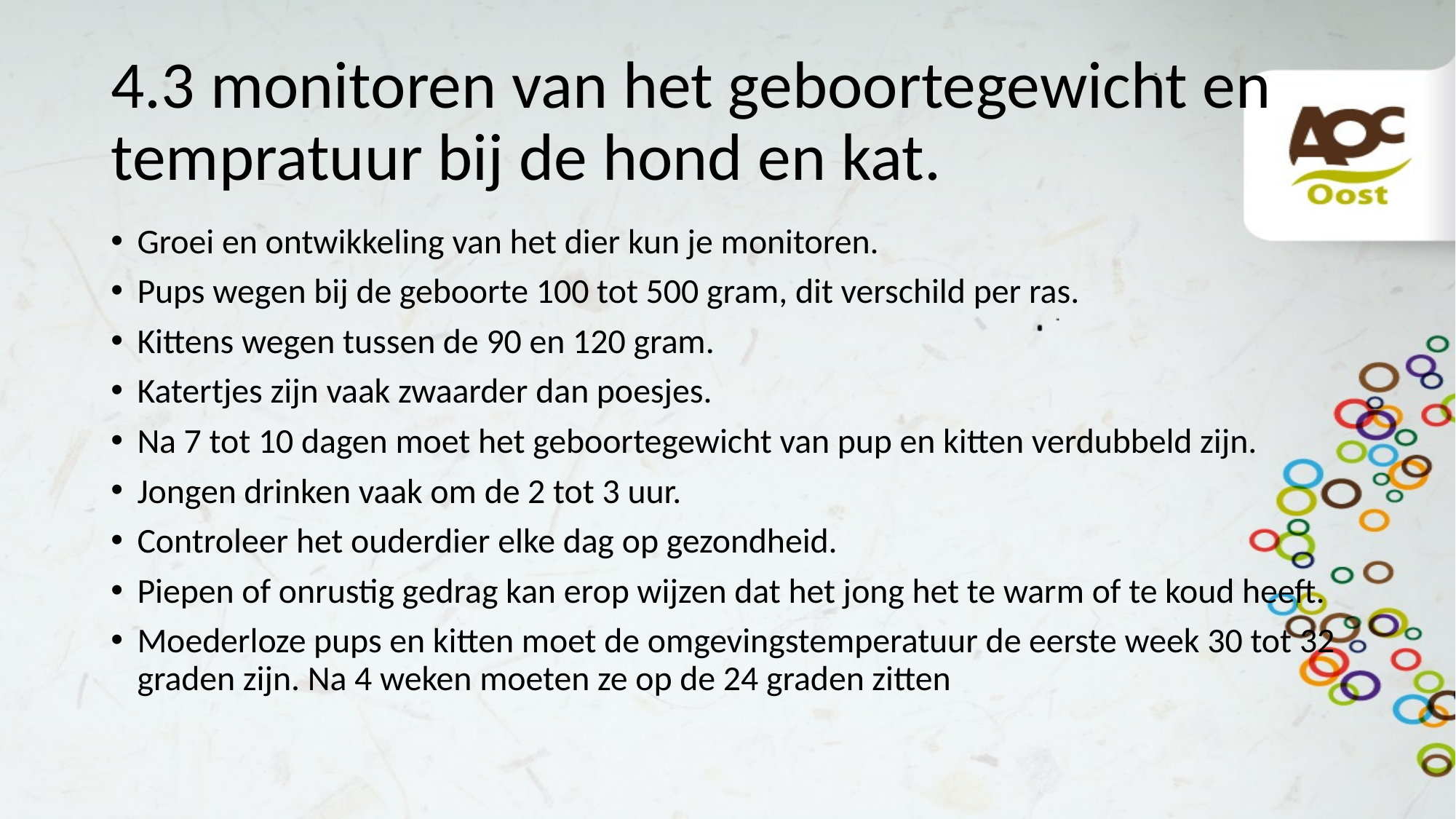

# 4.3 monitoren van het geboortegewicht en tempratuur bij de hond en kat.
Groei en ontwikkeling van het dier kun je monitoren.
Pups wegen bij de geboorte 100 tot 500 gram, dit verschild per ras.
Kittens wegen tussen de 90 en 120 gram.
Katertjes zijn vaak zwaarder dan poesjes.
Na 7 tot 10 dagen moet het geboortegewicht van pup en kitten verdubbeld zijn.
Jongen drinken vaak om de 2 tot 3 uur.
Controleer het ouderdier elke dag op gezondheid.
Piepen of onrustig gedrag kan erop wijzen dat het jong het te warm of te koud heeft.
Moederloze pups en kitten moet de omgevingstemperatuur de eerste week 30 tot 32 graden zijn. Na 4 weken moeten ze op de 24 graden zitten